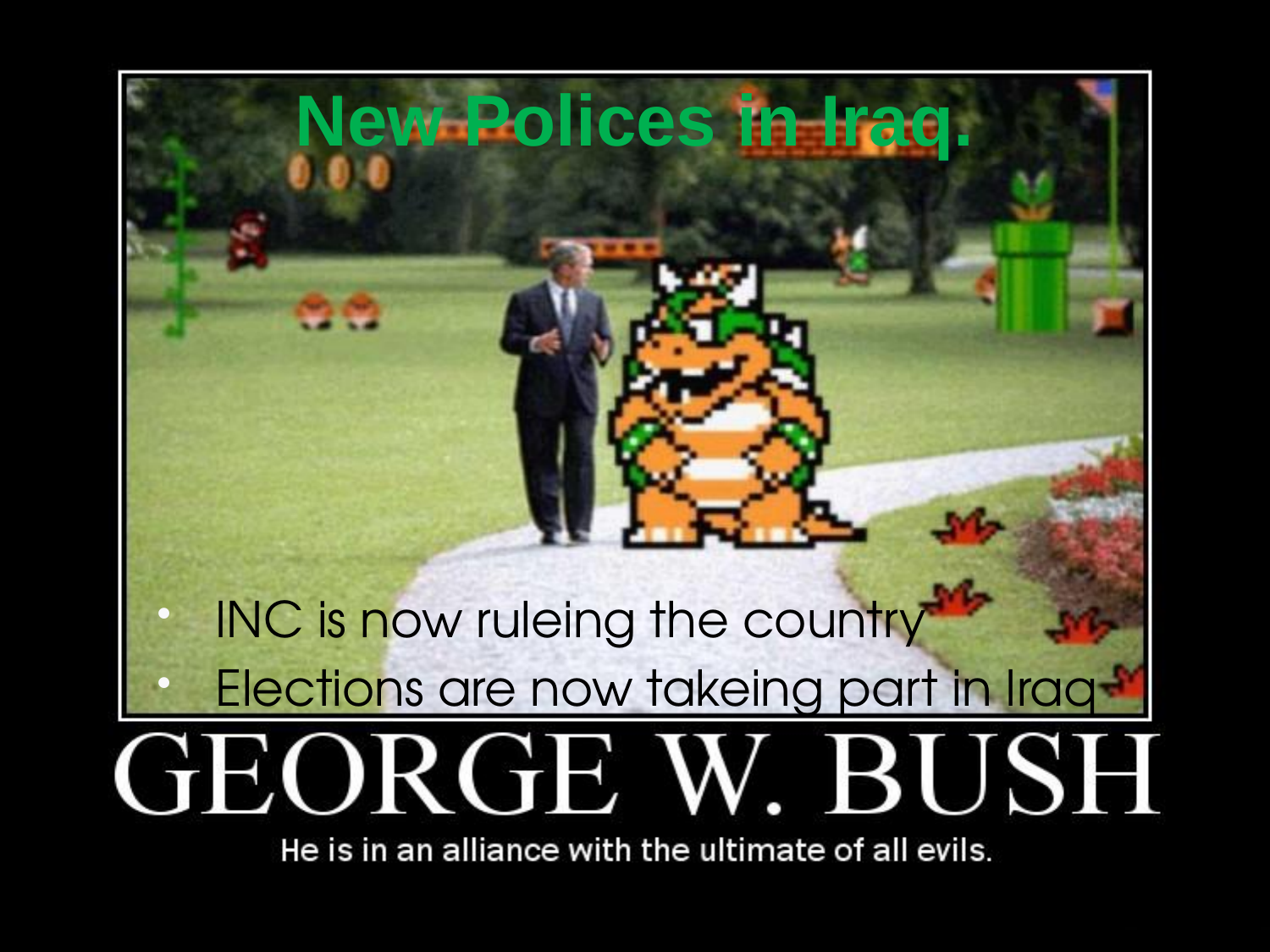

# New Polices in Iraq.
INC is now ruleing the country
Elections are now takeing part in Iraq